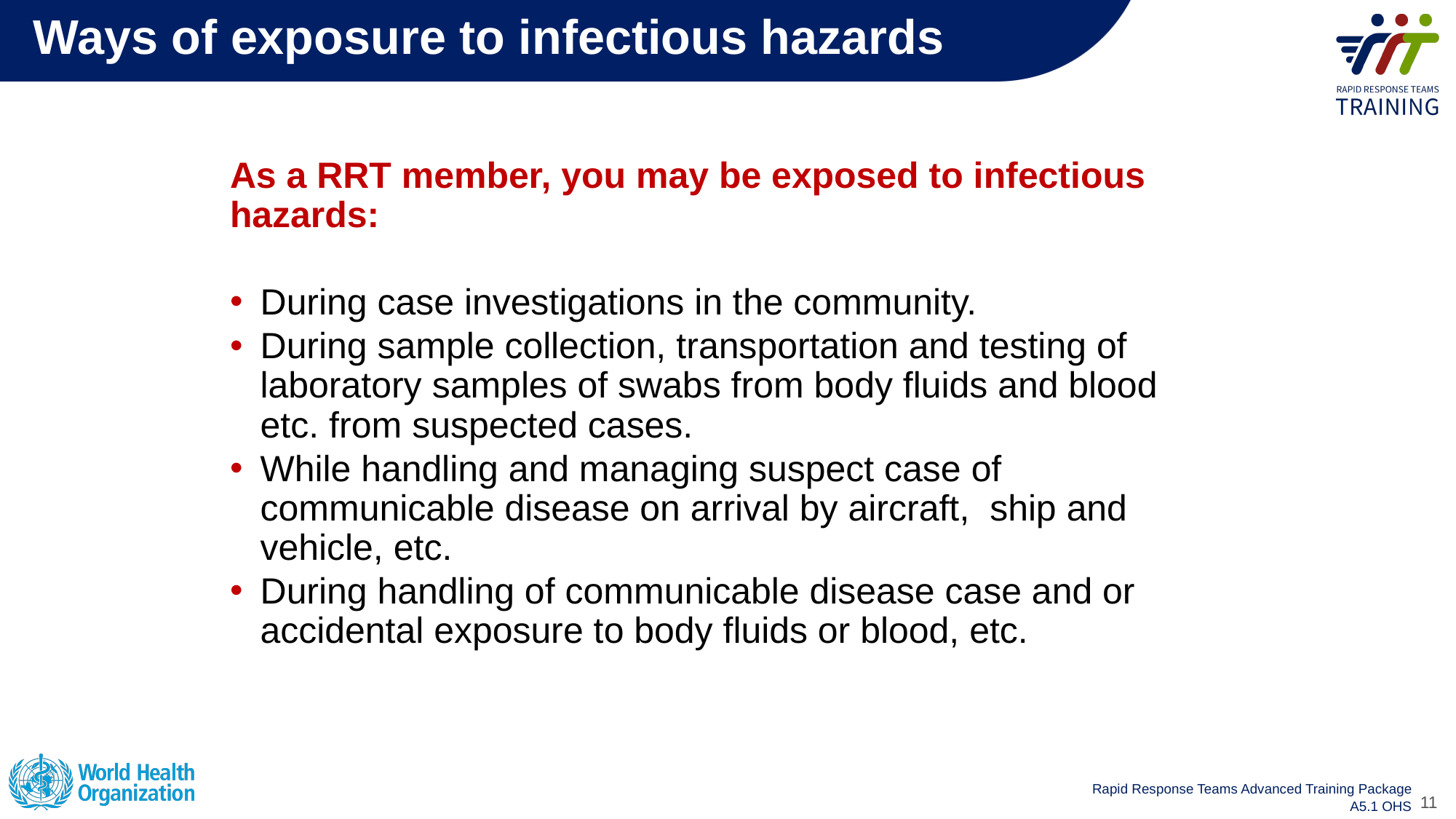

Ways of exposure to infectious hazards
As a RRT member, you may be exposed to infectious hazards:

During case investigations in the community.
During sample collection, transportation and testing of laboratory samples of swabs from body fluids and blood etc. from suspected cases.
While handling and managing suspect case of communicable disease on arrival by aircraft,  ship and vehicle, etc.
During handling of communicable disease case and or accidental exposure to body fluids or blood, etc.
11